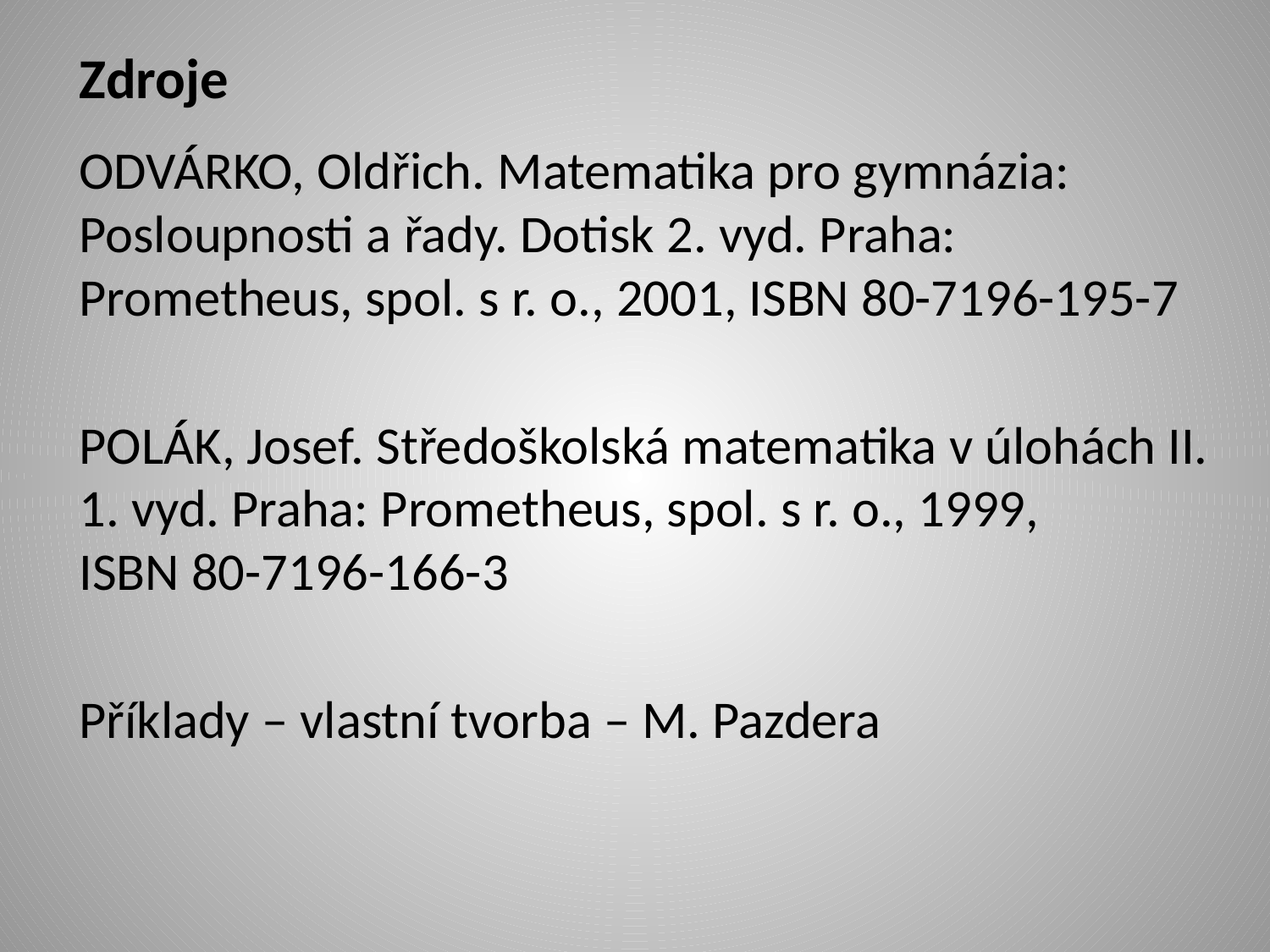

Zdroje
ODVÁRKO, Oldřich. Matematika pro gymnázia: Posloupnosti a řady. Dotisk 2. vyd. Praha: Prometheus, spol. s r. o., 2001, ISBN 80-7196-195-7

POLÁK, Josef. Středoškolská matematika v úlohách II. 1. vyd. Praha: Prometheus, spol. s r. o., 1999,
ISBN 80-7196-166-3

Příklady – vlastní tvorba – M. Pazdera